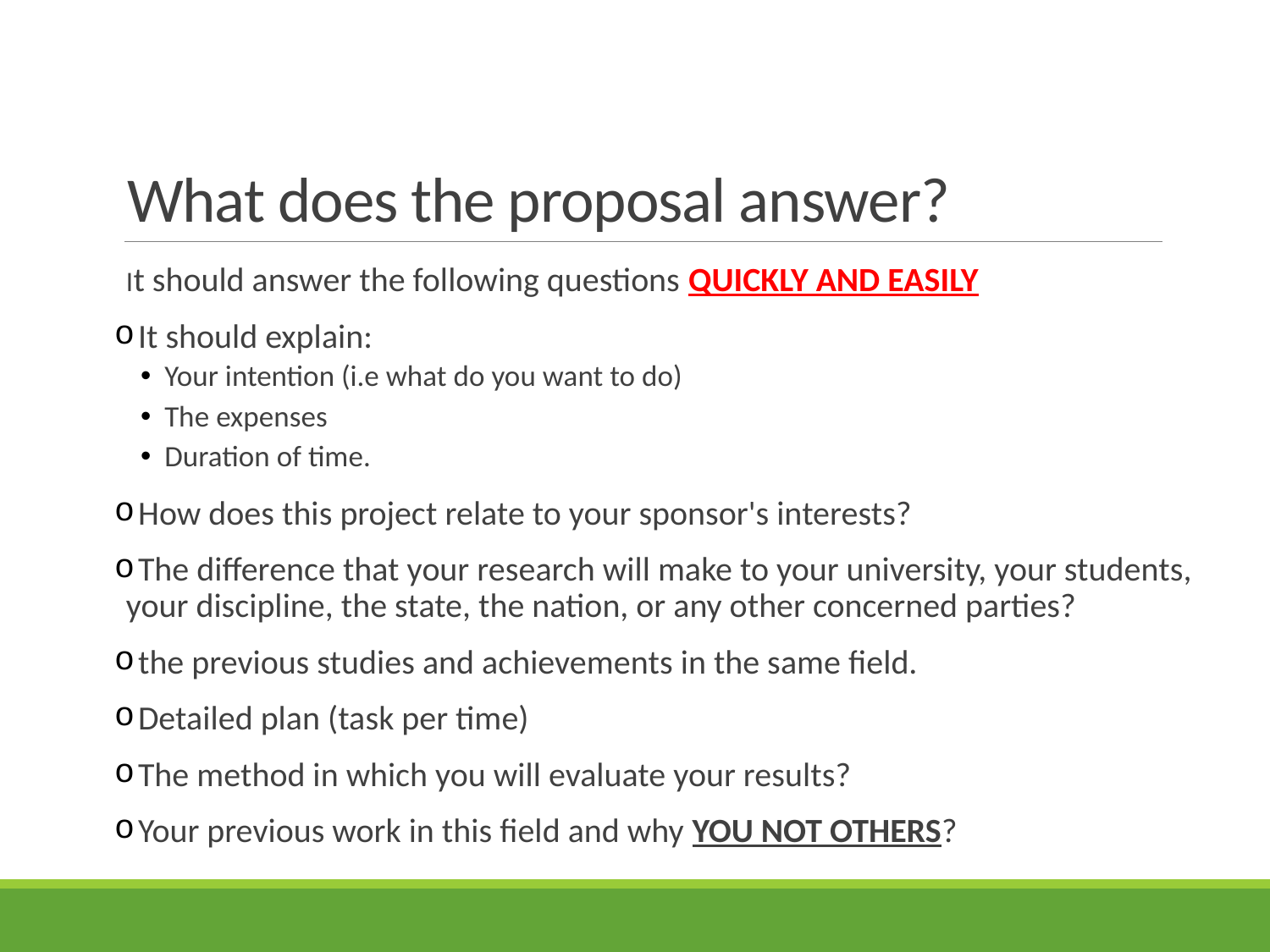

# What does the proposal answer?
It should answer the following questions QUICKLY AND EASILY
 It should explain:
Your intention (i.e what do you want to do)
The expenses
Duration of time.
 How does this project relate to your sponsor's interests?
 The difference that your research will make to your university, your students, your discipline, the state, the nation, or any other concerned parties?
 the previous studies and achievements in the same field.
 Detailed plan (task per time)
 The method in which you will evaluate your results?
 Your previous work in this field and why YOU NOT OTHERS?